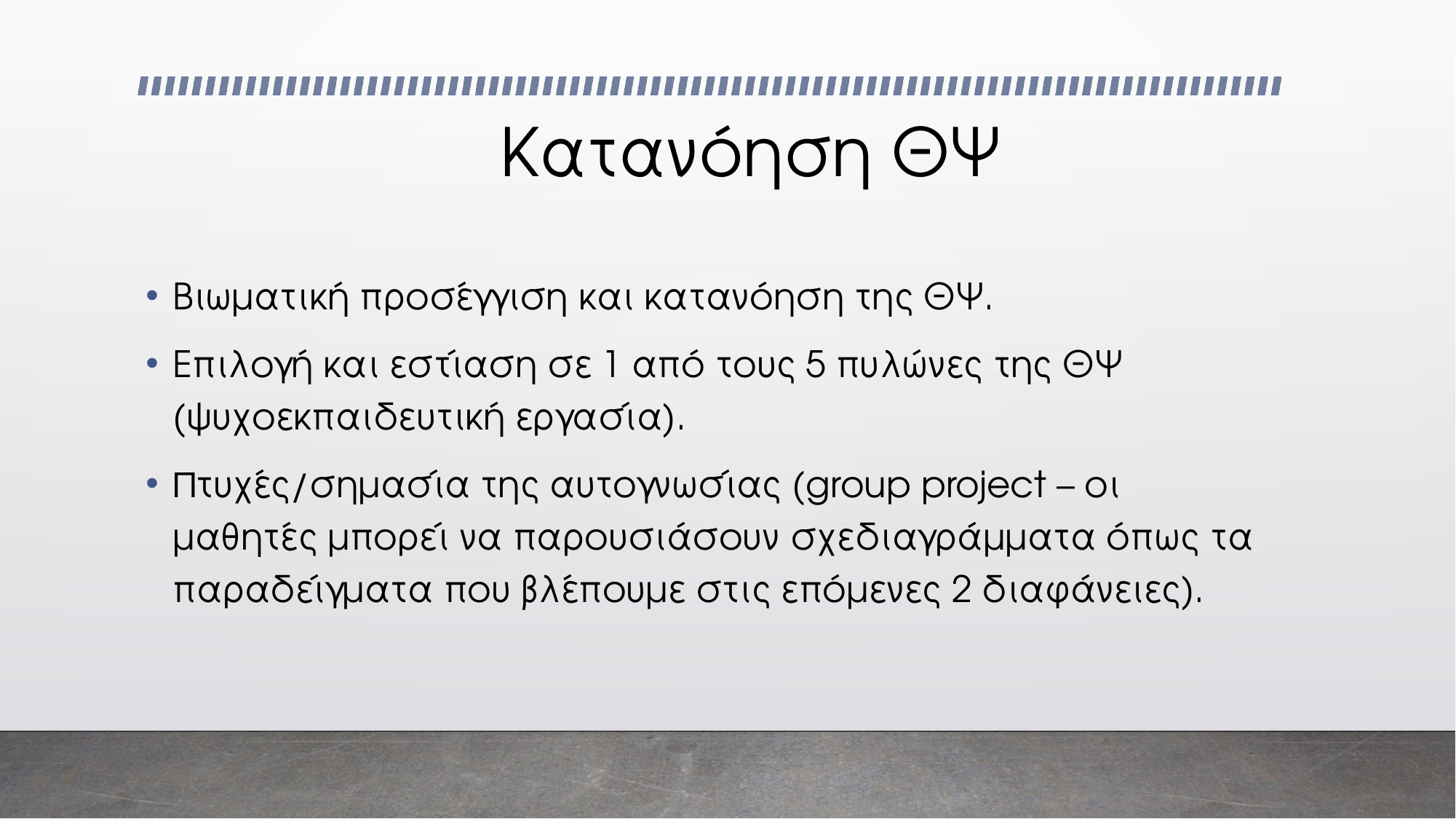

# Κατανόηση ΘΨ
Βιωματική προσέγγιση και κατανόηση της ΘΨ.
Επιλογή και εστίαση σε 1 από τους 5 πυλώνες της ΘΨ (ψυχοεκπαιδευτική εργασία).
Πτυχές/σημασία της αυτογνωσίας (group project – οι μαθητές μπορεί να παρουσιάσουν σχεδιαγράμματα όπως τα παραδείγματα που βλέπουμε στις επόμενες 2 διαφάνειες).